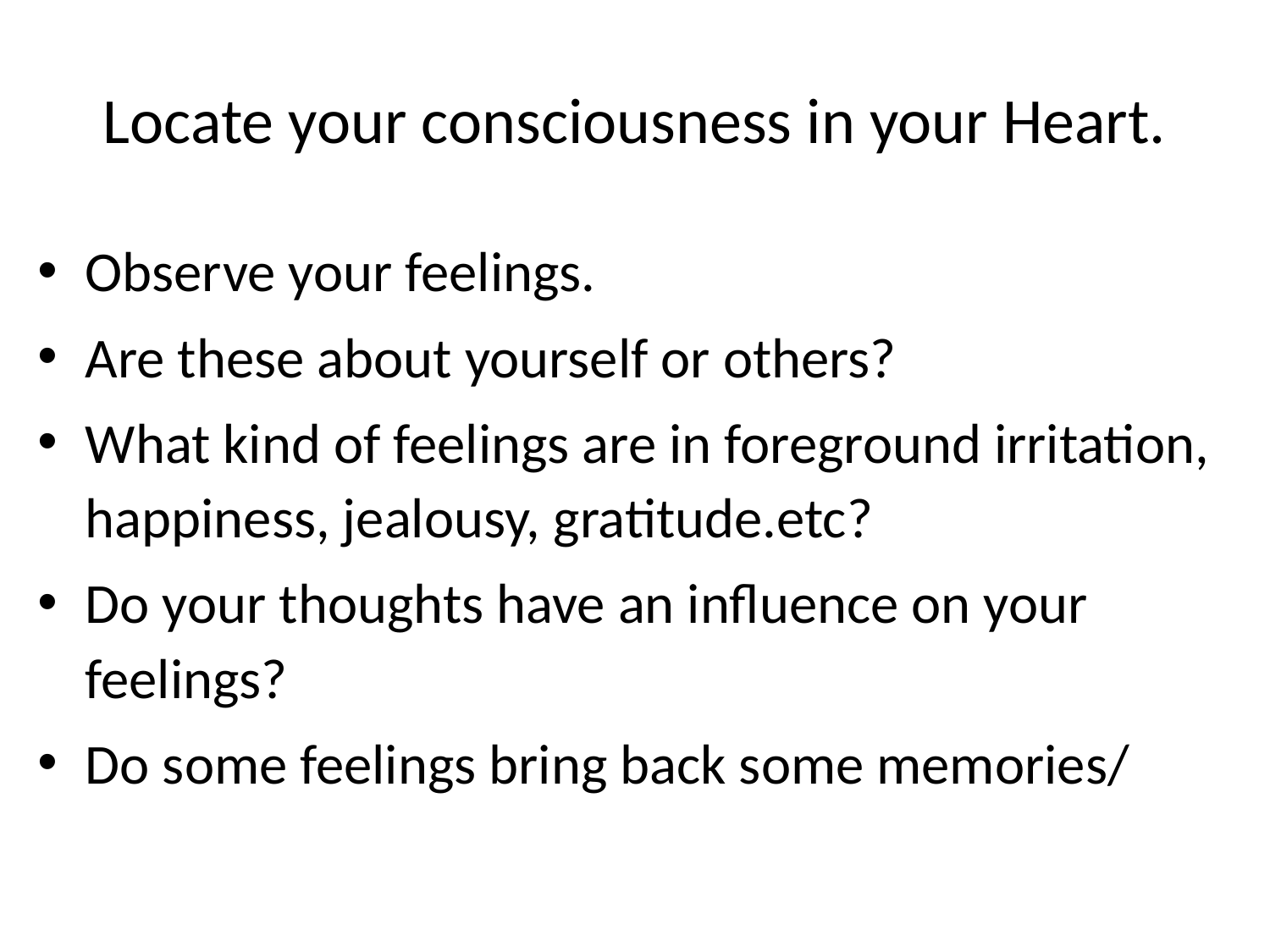

# Locate your consciousness in your Heart.
Observe your feelings.
Are these about yourself or others?
What kind of feelings are in foreground irritation, happiness, jealousy, gratitude.etc?
Do your thoughts have an influence on your feelings?
Do some feelings bring back some memories/